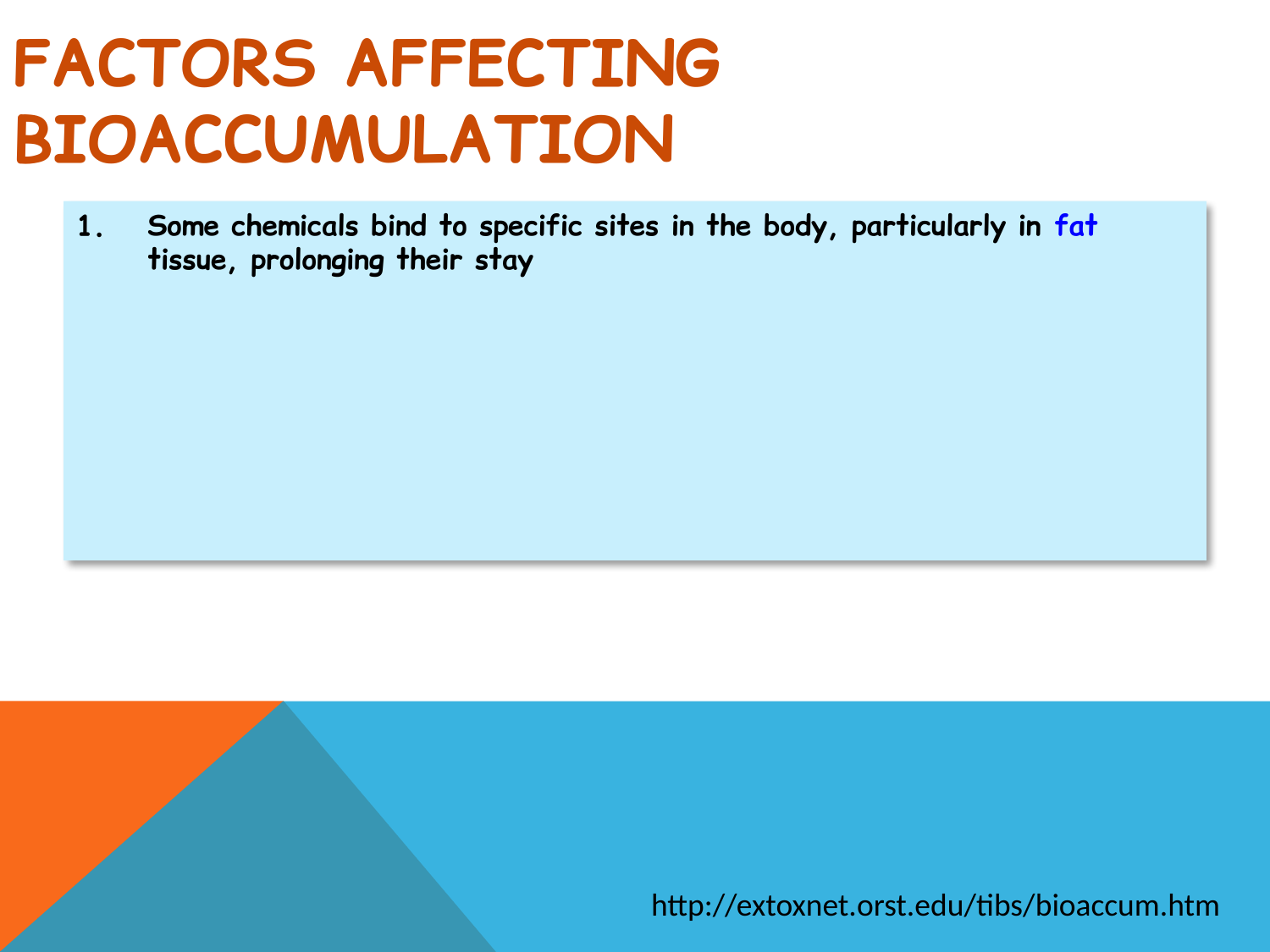

# FACTORS AFFECTING BIOACCUMULATION
Some chemicals bind to specific sites in the body, particularly in fat tissue, prolonging their stay

http://extoxnet.orst.edu/tibs/bioaccum.htm